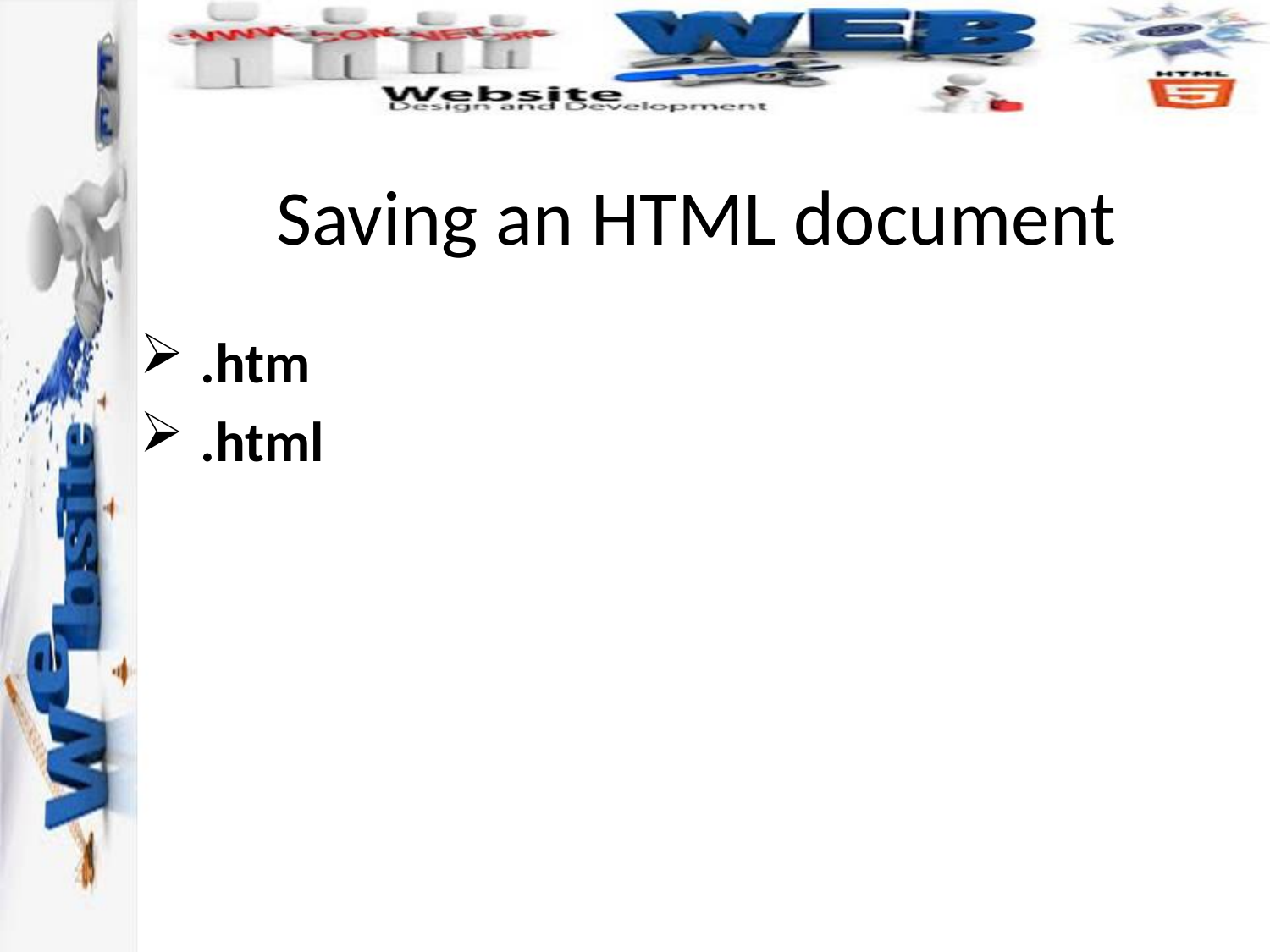

# Saving an HTML document
 .htm
 .html